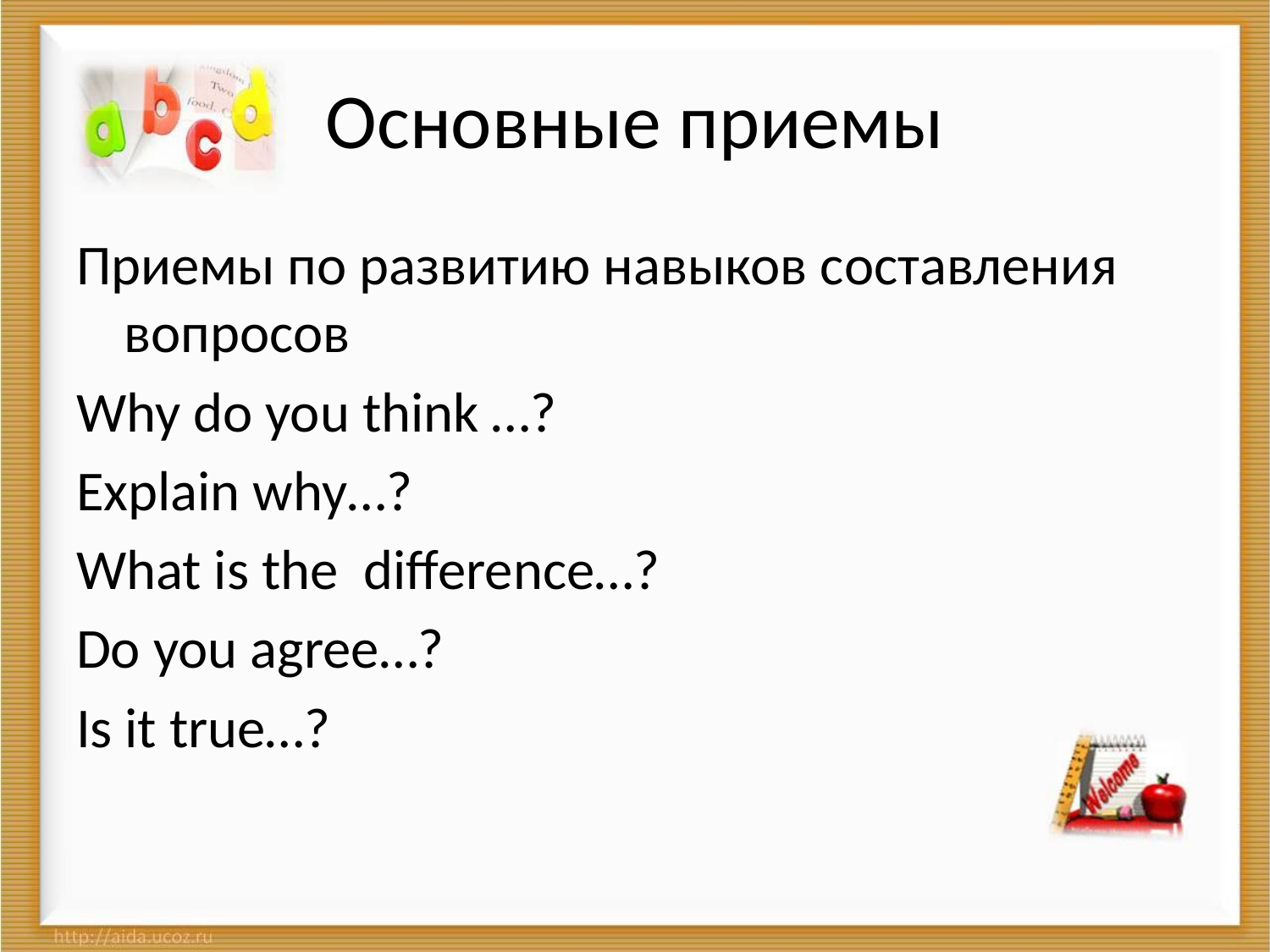

# Основные приемы
Приемы по развитию навыков составления вопросов
Why do you think …?
Explain why…?
What is the  difference…?
Do you agree…?
Is it true…?